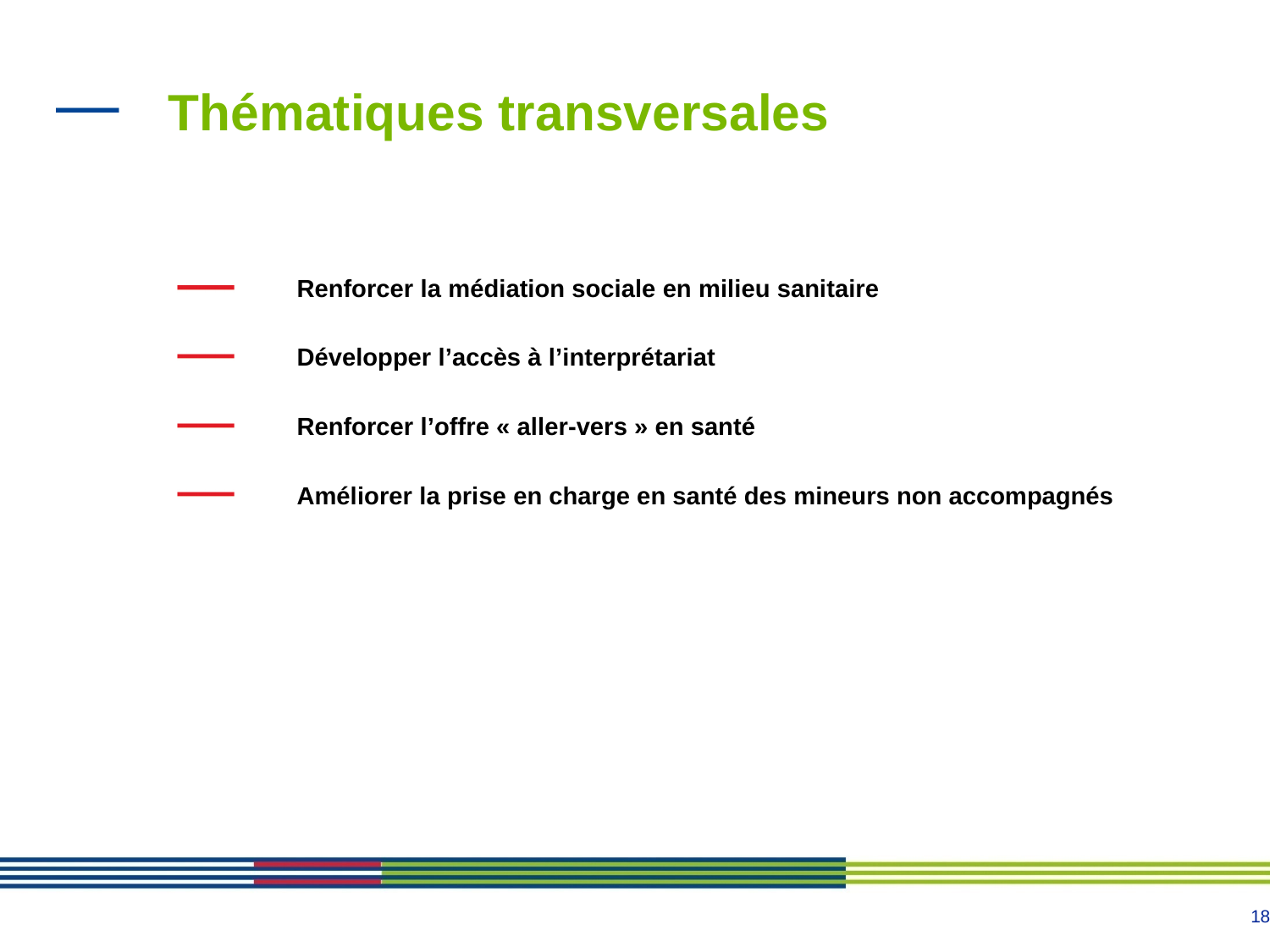

# Thématiques transversales
Renforcer la médiation sociale en milieu sanitaire

Développer l’accès à l’interprétariat

Renforcer l’offre « aller-vers » en santé

Améliorer la prise en charge en santé des mineurs non accompagnés